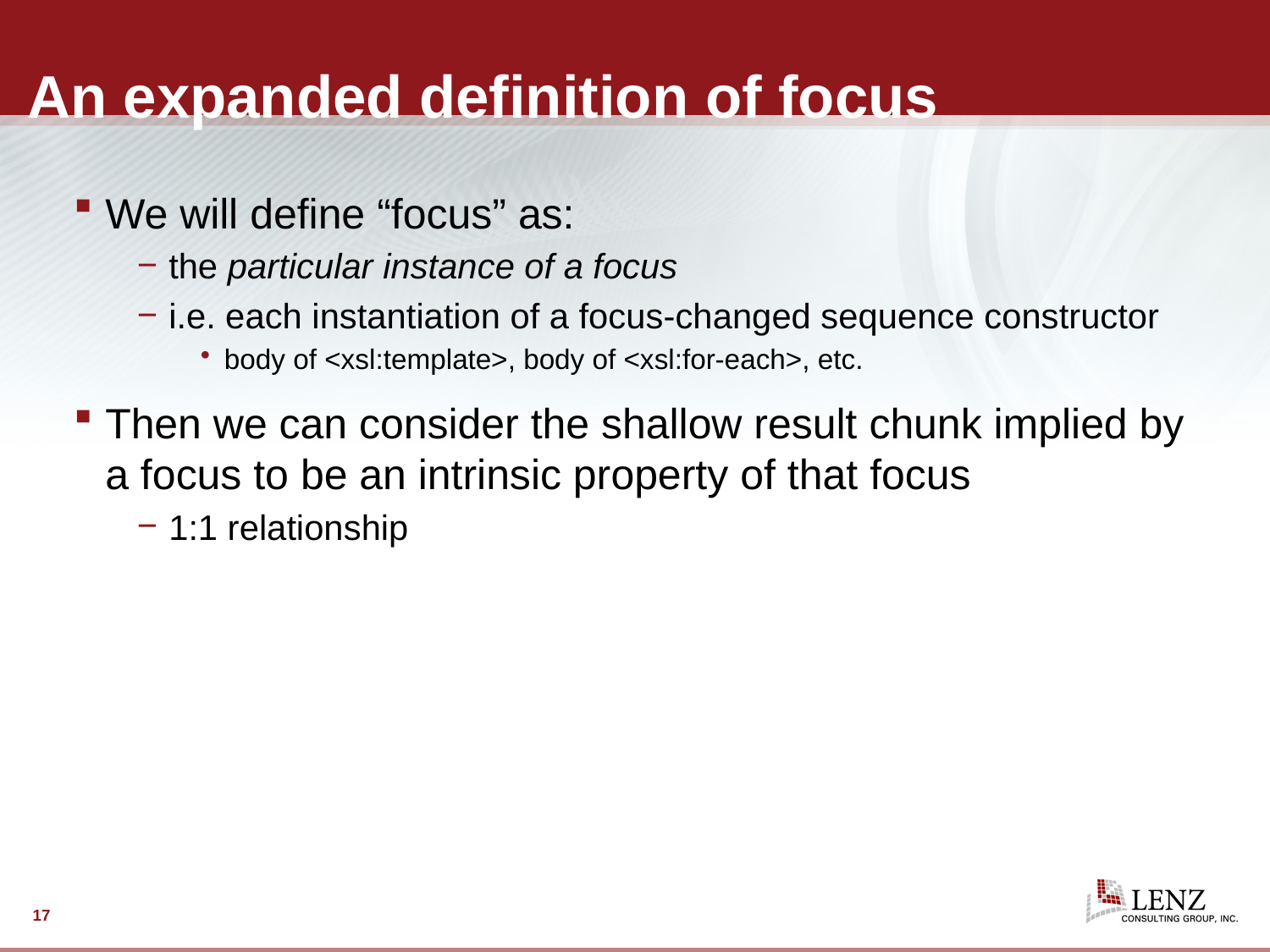

# An expanded definition of focus
We will define “focus” as:
the particular instance of a focus
i.e. each instantiation of a focus-changed sequence constructor
body of <xsl:template>, body of <xsl:for-each>, etc.
Then we can consider the shallow result chunk implied by a focus to be an intrinsic property of that focus
1:1 relationship
17